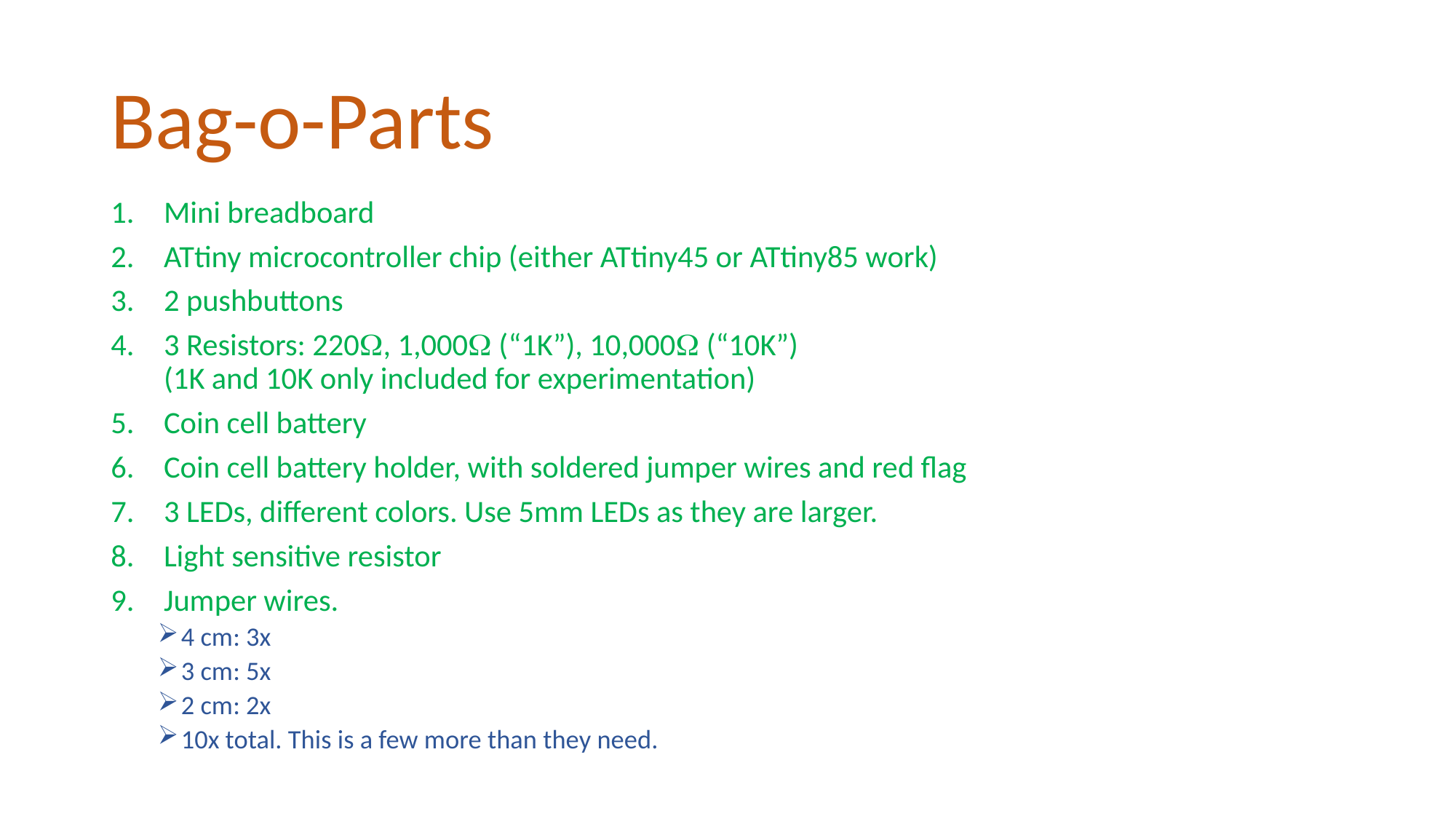

# Bag-o-Parts
Mini breadboard
ATtiny microcontroller chip (either ATtiny45 or ATtiny85 work)
2 pushbuttons
3 Resistors: 220Ω, 1,000Ω (“1K”), 10,000Ω (“10K”)
(1K and 10K only included for experimentation)
Coin cell battery
Coin cell battery holder, with soldered jumper wires and red flag
3 LEDs, different colors. Use 5mm LEDs as they are larger.
Light sensitive resistor
Jumper wires.
4 cm: 3x
3 cm: 5x
2 cm: 2x
10x total. This is a few more than they need.